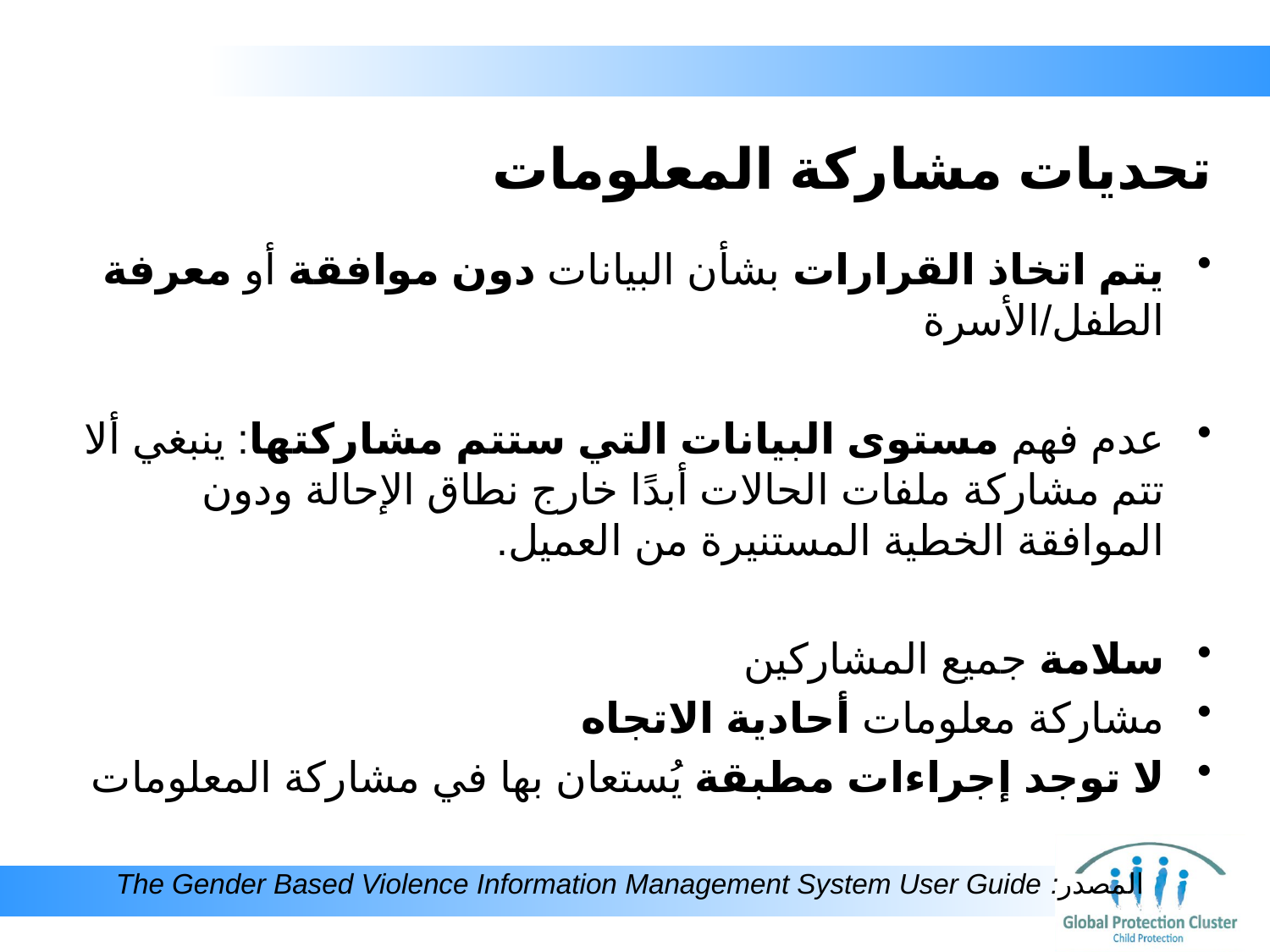

# تحديات مشاركة المعلومات
يتم اتخاذ القرارات بشأن البيانات دون موافقة أو معرفة الطفل/الأسرة

عدم فهم مستوى البيانات التي ستتم مشاركتها: ينبغي ألا تتم مشاركة ملفات الحالات أبدًا خارج نطاق الإحالة ودون الموافقة الخطية المستنيرة من العميل.

سلامة جميع المشاركين
مشاركة معلومات أحادية الاتجاه
لا توجد إجراءات مطبقة يُستعان بها في مشاركة المعلومات

المصدر: The Gender Based Violence Information Management System User Guide